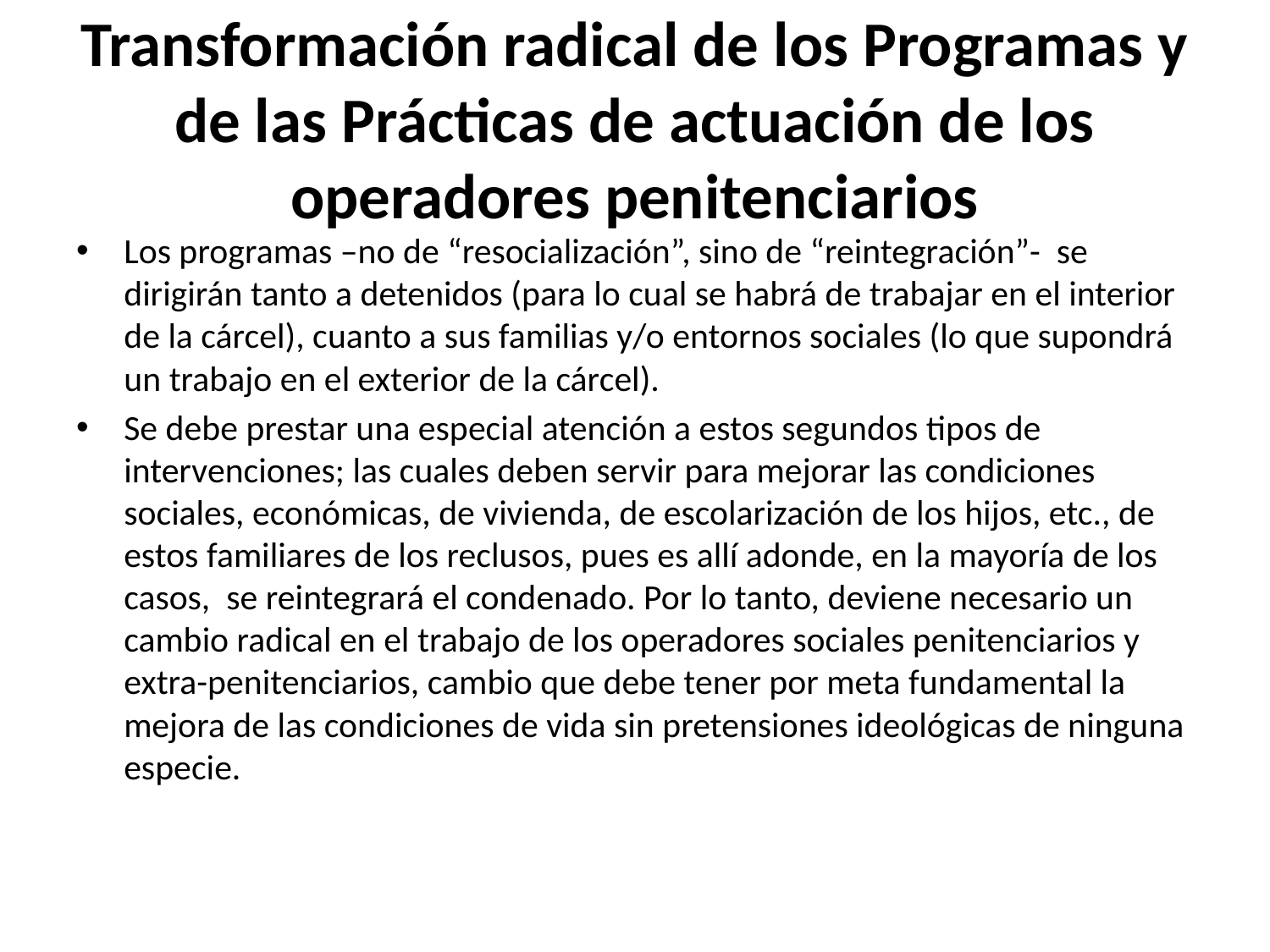

# Transformación radical de los Programas y de las Prácticas de actuación de los operadores penitenciarios
Los programas –no de “resocialización”, sino de “reintegración”-  se dirigirán tanto a detenidos (para lo cual se habrá de trabajar en el interior de la cárcel), cuanto a sus familias y/o entornos sociales (lo que supondrá un trabajo en el exterior de la cárcel).
Se debe prestar una especial atención a estos segundos tipos de intervenciones; las cuales deben servir para mejorar las condiciones sociales, económicas, de vivienda, de escolarización de los hijos, etc., de estos familiares de los reclusos, pues es allí adonde, en la mayoría de los casos,  se reintegrará el condenado. Por lo tanto, deviene necesario un cambio radical en el trabajo de los operadores sociales penitenciarios y  extra-penitenciarios, cambio que debe tener por meta fundamental la mejora de las condiciones de vida sin pretensiones ideológicas de ninguna especie.